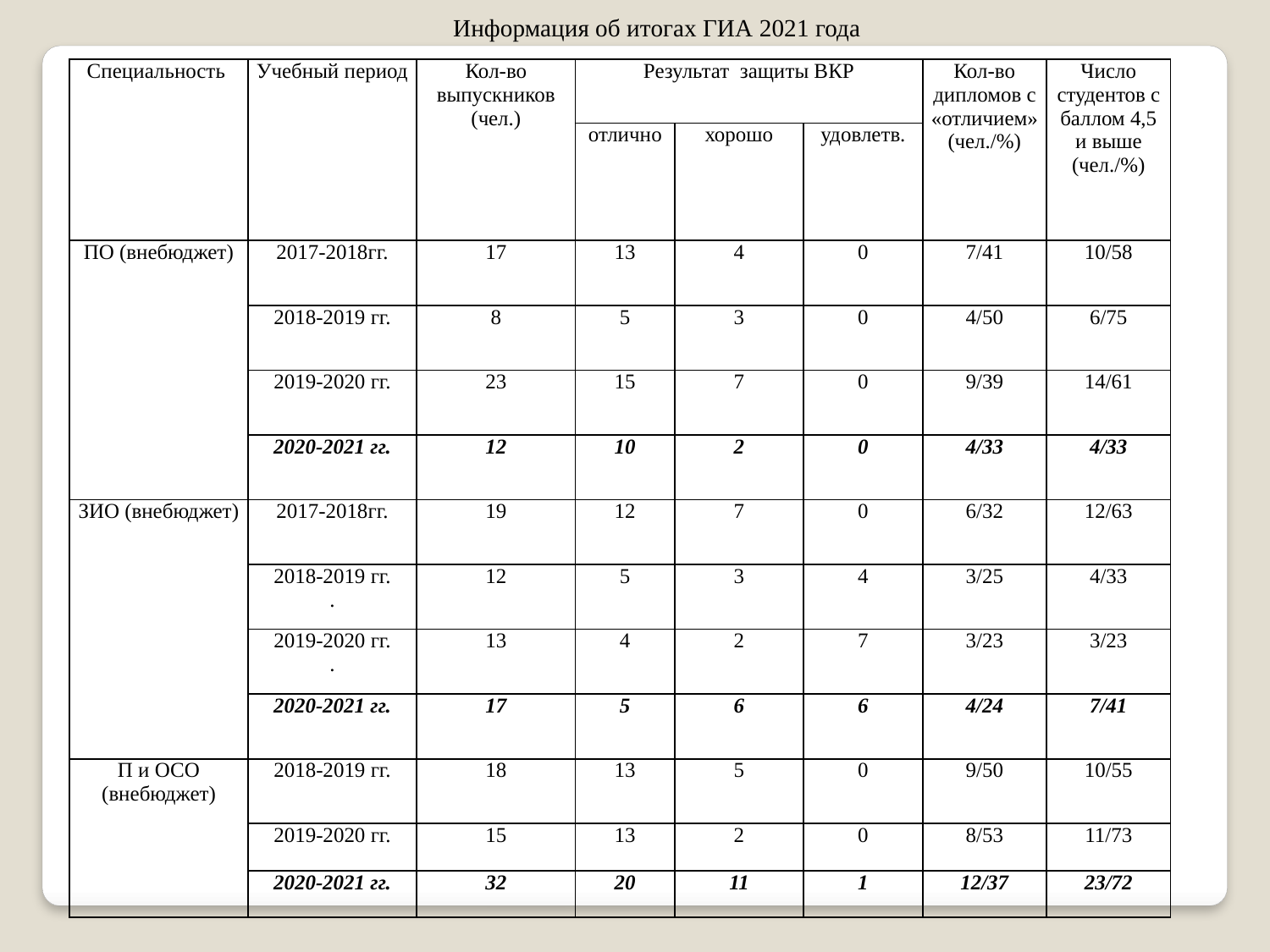

Информация об итогах ГИА 2021 года

| Специальность | Учебный период | Кол-во выпускников (чел.) | Результат защиты ВКР |  |  | Кол-во дипломов с «отличием» (чел./%) | Число студентов с баллом 4,5 и выше (чел./%) |
| --- | --- | --- | --- | --- | --- | --- | --- |
|  |  |  | отлично | хорошо | удовлетв. |  |  |
| ПО (внебюджет) | 2017-2018гг. | 17 | 13 | 4 | 0 | 7/41 | 10/58 |
|  | 2018-2019 гг. | 8 | 5 | 3 | 0 | 4/50 | 6/75 |
|  | 2019-2020 гг. | 23 | 15 | 7 | 0 | 9/39 | 14/61 |
|  | 2020-2021 гг. | 12 | 10 | 2 | 0 | 4/33 | 4/33 |
| ЗИО (внебюджет) | 2017-2018гг. | 19 | 12 | 7 | 0 | 6/32 | 12/63 |
|  | 2018-2019 гг. . | 12 | 5 | 3 | 4 | 3/25 | 4/33 |
|  | 2019-2020 гг. . | 13 | 4 | 2 | 7 | 3/23 | 3/23 |
|  | 2020-2021 гг. | 17 | 5 | 6 | 6 | 4/24 | 7/41 |
| П и ОСО (внебюджет) | 2018-2019 гг. | 18 | 13 | 5 | 0 | 9/50 | 10/55 |
|  | 2019-2020 гг. | 15 | 13 | 2 | 0 | 8/53 | 11/73 |
|  | 2020-2021 гг. | 32 | 20 | 11 | 1 | 12/37 | 23/72 |